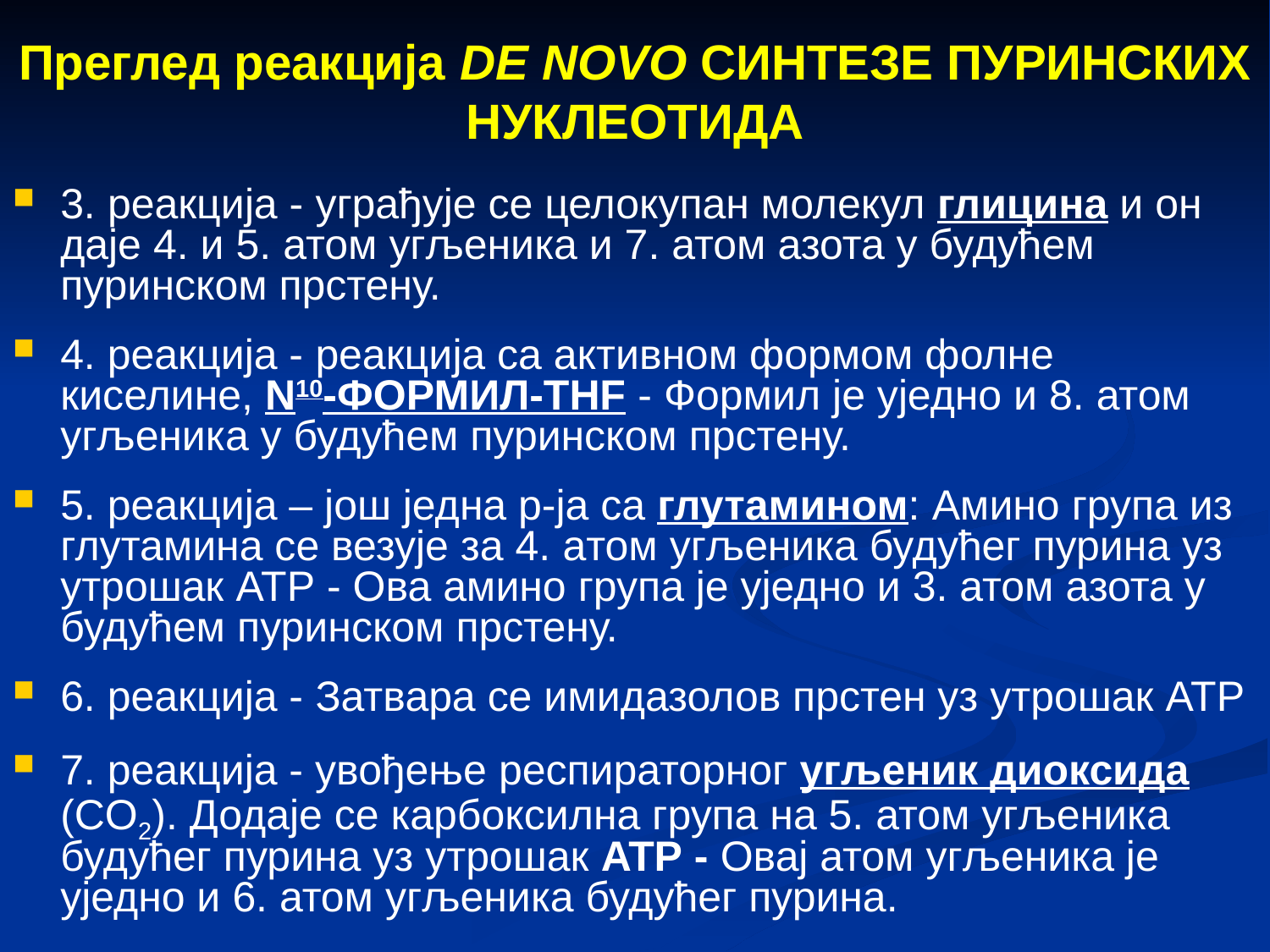

Преглед реакција DE NOVO СИНТЕЗЕ ПУРИНСКИХ НУКЛЕОТИДА
3. реакција - уграђује се целокупан молекул глицина и он даје 4. и 5. атом угљеника и 7. атом азота у будућем пуринском прстену.

4. реакција - реакција са активном формом фолне киселине, N10-ФОРМИЛ-THF - Формил је уједно и 8. атом угљеника у будућем пуринском прстену.

5. реакција – још једна р-ја са глутамином: Амино група из глутамина се везује за 4. атом угљеника будућег пурина уз утрошак ATP - Ова амино група је уједно и 3. атом азота у будућем пуринском прстену.

6. реакција - Затвара се имидазолов прстен уз утрошак ATP

7. реакција - увођење респираторног угљеник диоксида (CO2). Додаје се карбоксилна група на 5. атом угљеника будућег пурина уз утрошак ATP - Овај атом угљеника је уједно и 6. атом угљеника будућег пурина.